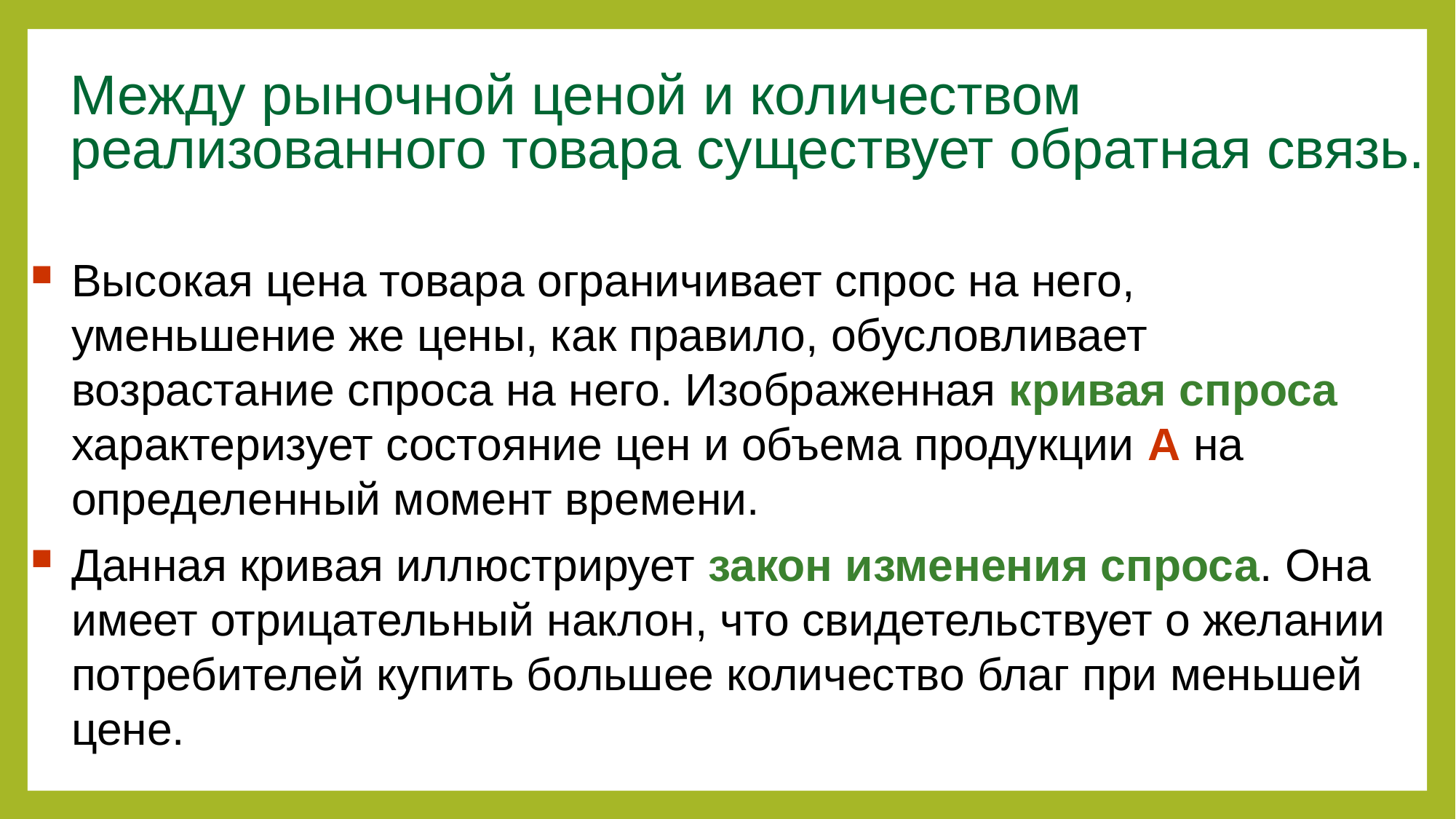

Между рыночной ценой и количеством реализованного товара существует обратная связь.
Высокая цена товара ограничивает спрос на него, уменьшение же цены, как правило, обусловливает возрастание спроса на него. Изображенная кривая спроса характеризует состояние цен и объема продукции А на определенный момент времени.
Данная кривая иллюстрирует закон изменения спроса. Она имеет отрицательный наклон, что свидетельствует о желании потребителей купить большее количество благ при меньшей цене.